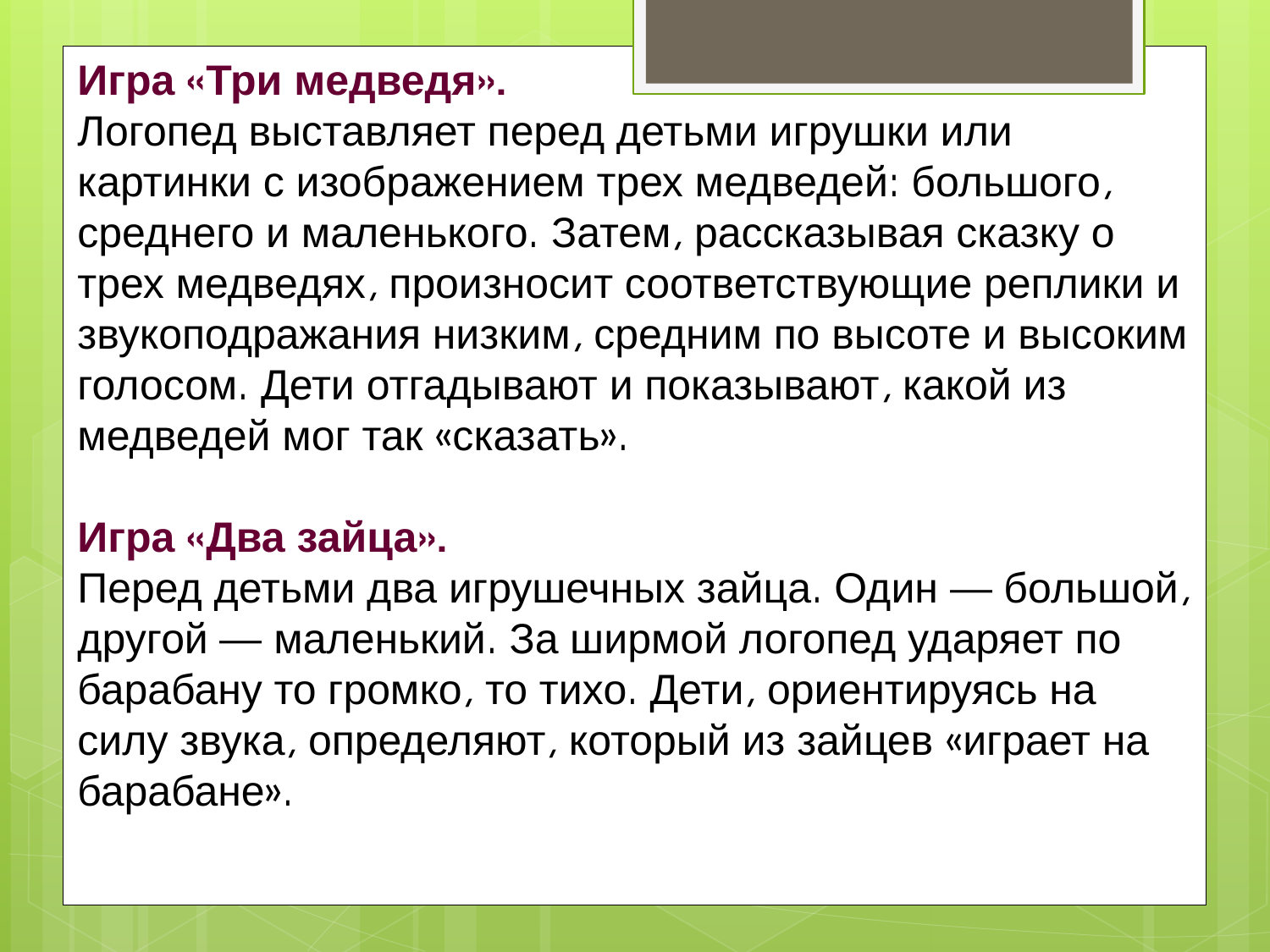

Игра «Три медведя».
Логопед выставляет перед детьми игрушки или картинки с изображением трех медведей: большого, среднего и маленького. Затем, рассказывая сказку о трех медведях, произносит соответствующие реплики и звукоподражания низким, средним по высоте и высоким голосом. Дети отгадывают и показывают, какой из медведей мог так «сказать».

Игра «Два зайца».
Перед детьми два игрушечных зайца. Один — большой, другой — маленький. За ширмой логопед ударяет по барабану то громко, то тихо. Дети, ориентируясь на силу звука, определяют, который из зайцев «играет на барабане».